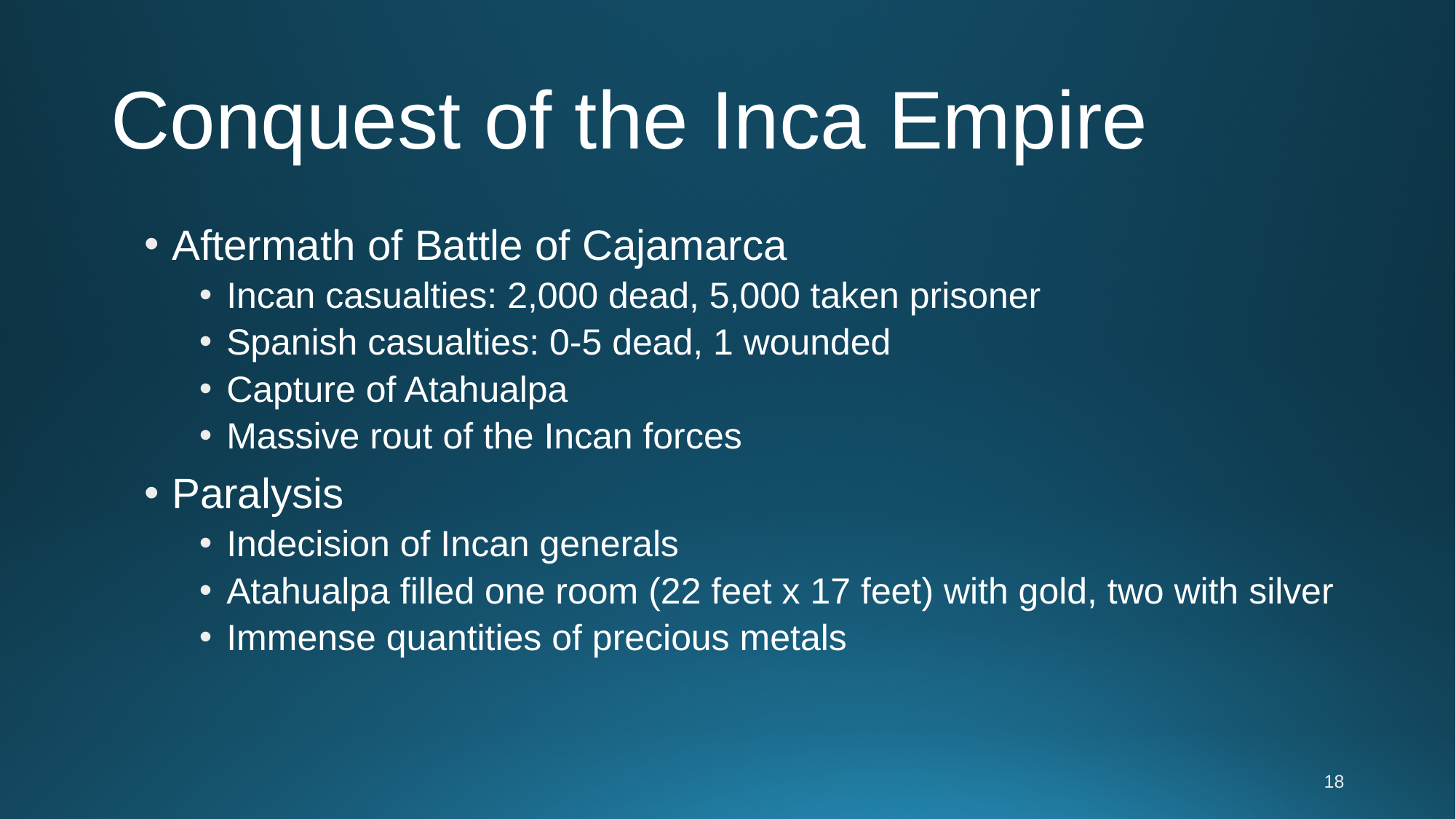

# Conquest of the Inca Empire
Aftermath of Battle of Cajamarca
Incan casualties: 2,000 dead, 5,000 taken prisoner
Spanish casualties: 0-5 dead, 1 wounded
Capture of Atahualpa
Massive rout of the Incan forces
Paralysis
Indecision of Incan generals
Atahualpa filled one room (22 feet x 17 feet) with gold, two with silver
Immense quantities of precious metals

18